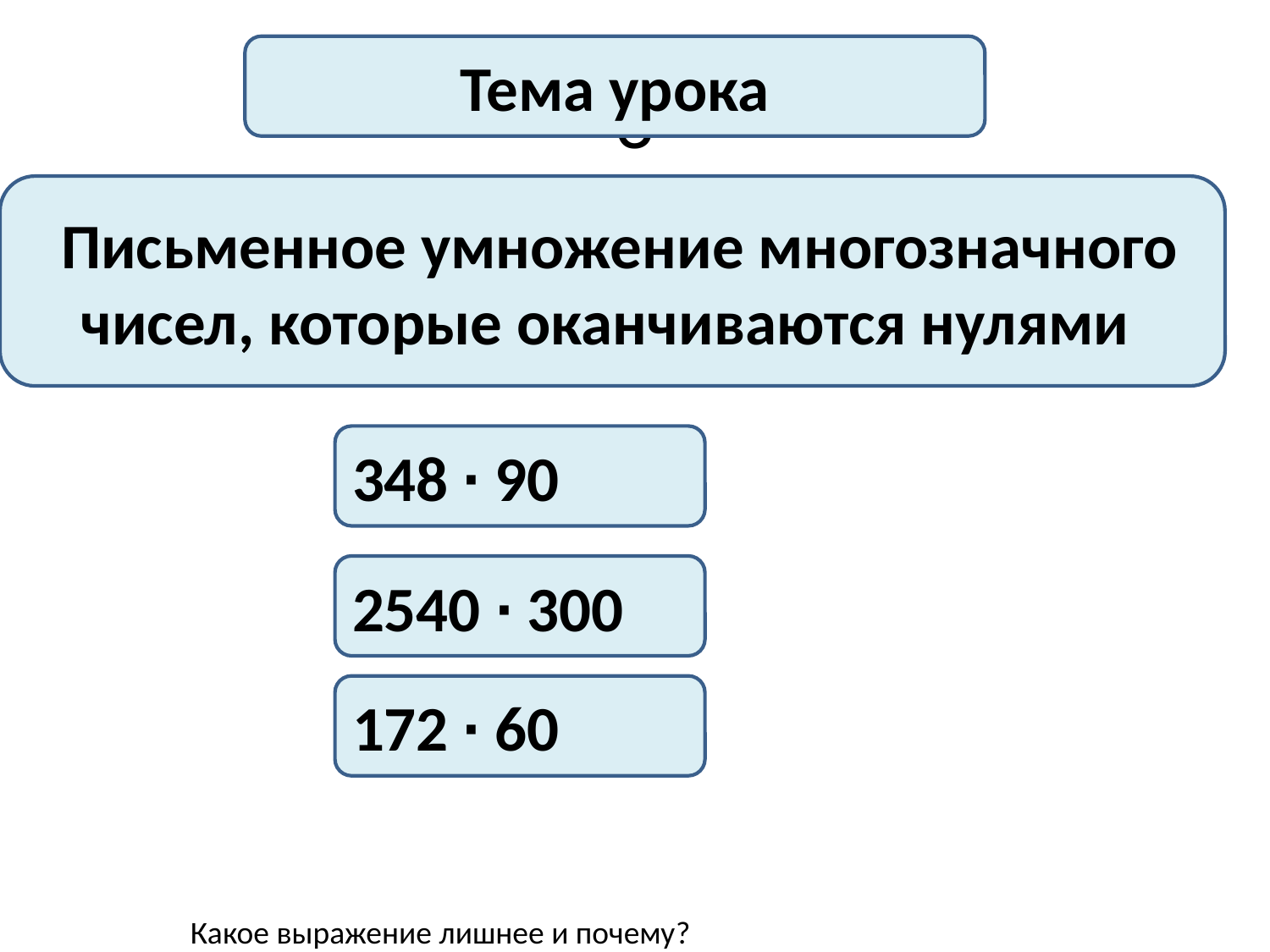

Тема урока
# 3
 Письменное умножение многозначного чисел, которые оканчиваются нулями
 ……………умножение многозначных  чисел,  которые……...
348 ∙ 90
2540 ∙ 300
172 ∙ 60
Какое выражение лишнее и почему?